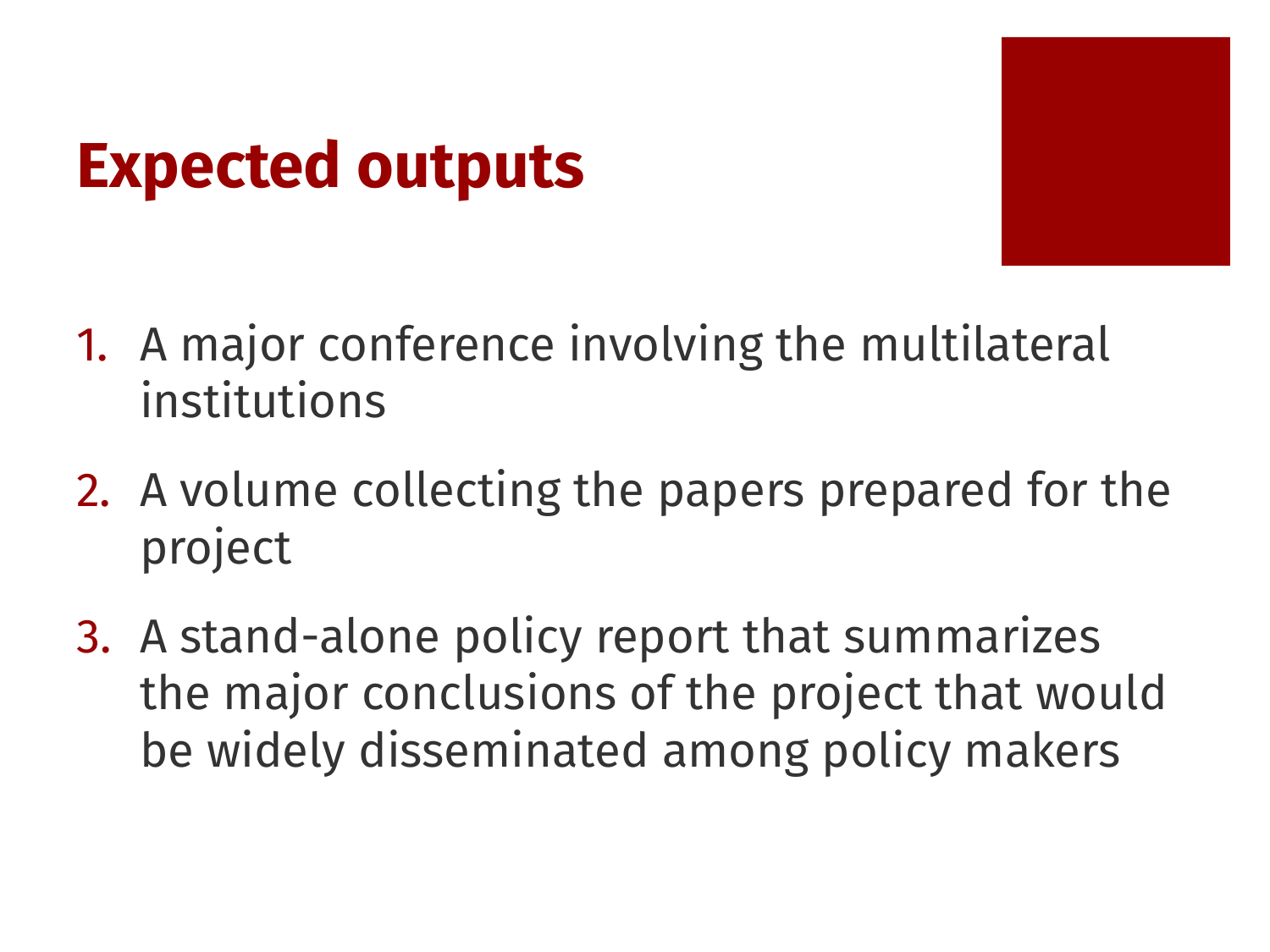

# Expected outputs
A major conference involving the multilateral institutions
A volume collecting the papers prepared for the project
A stand-alone policy report that summarizes the major conclusions of the project that would be widely disseminated among policy makers